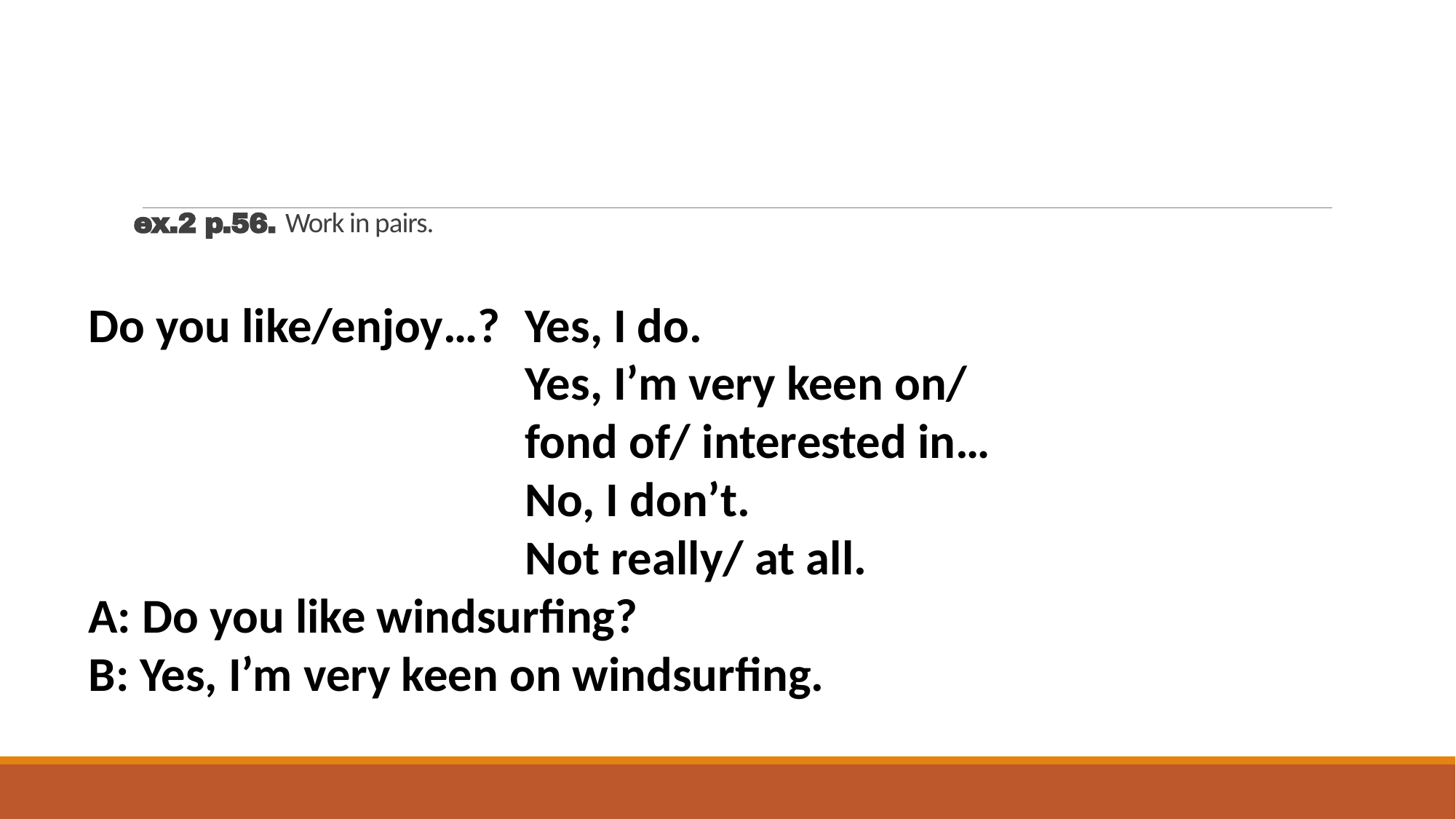

# ex.2 p.56. Work in pairs.
Do you like/enjoy…?	Yes, I do.
                                        Yes, I’m very keen on/
                                        fond of/ interested in…
                                        No, I don’t.
                                        Not really/ at all.
A: Do you like windsurfing?
B: Yes, I’m very keen on windsurfing.